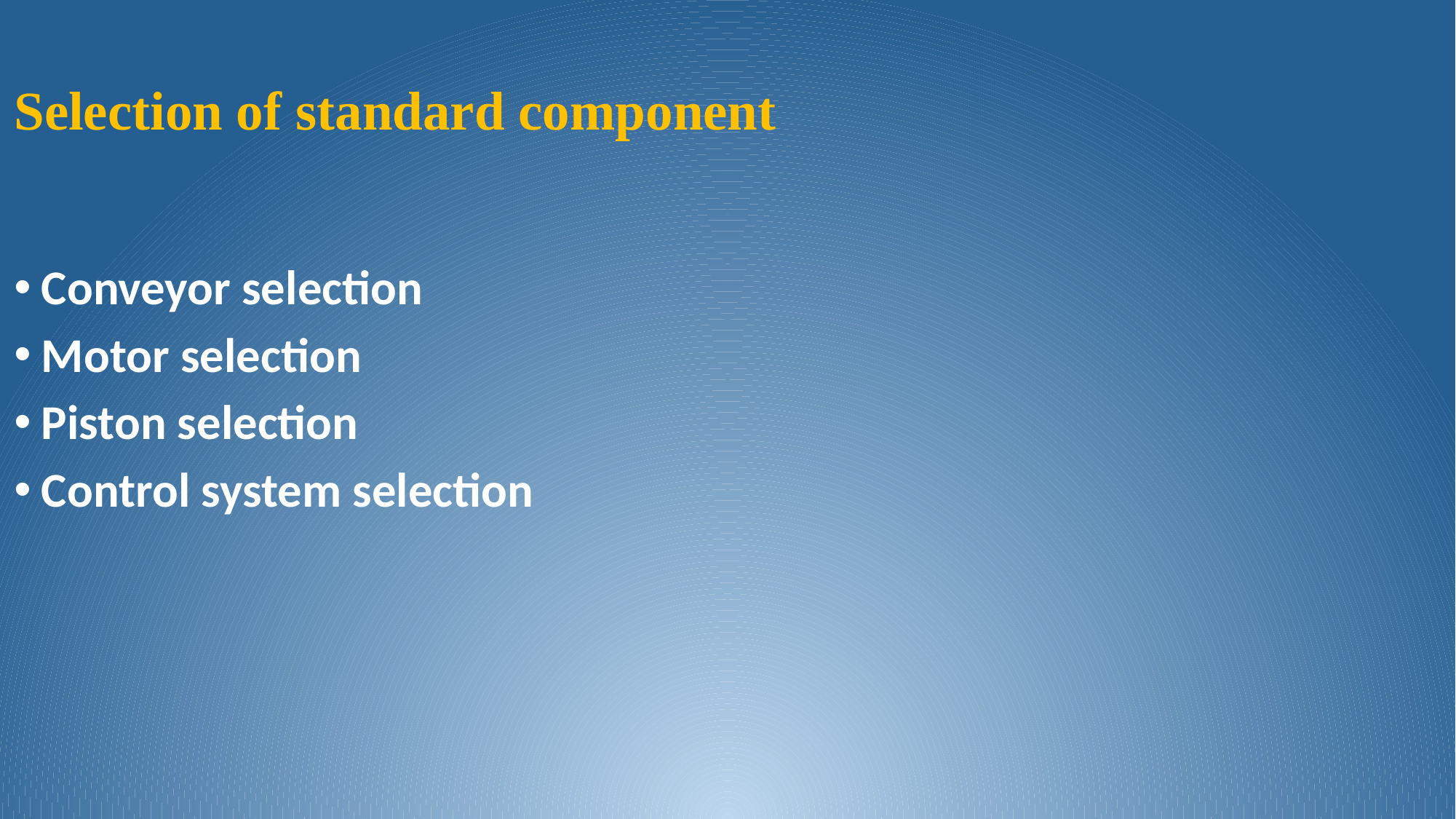

# Selection of standard component

Conveyor selection
Motor selection
Piston selection
Control system selection